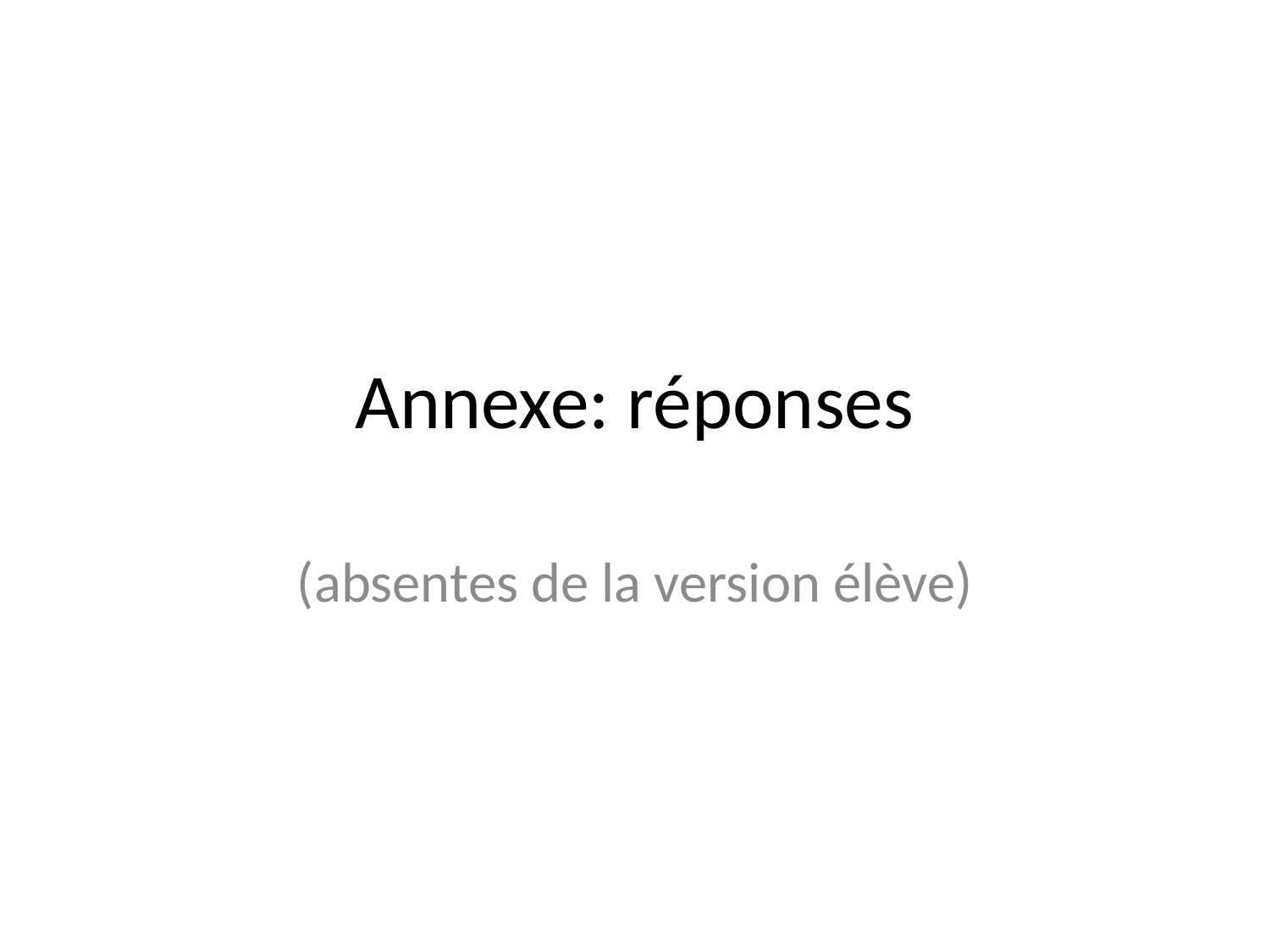

# Annexe: réponses
(absentes de la version élève)